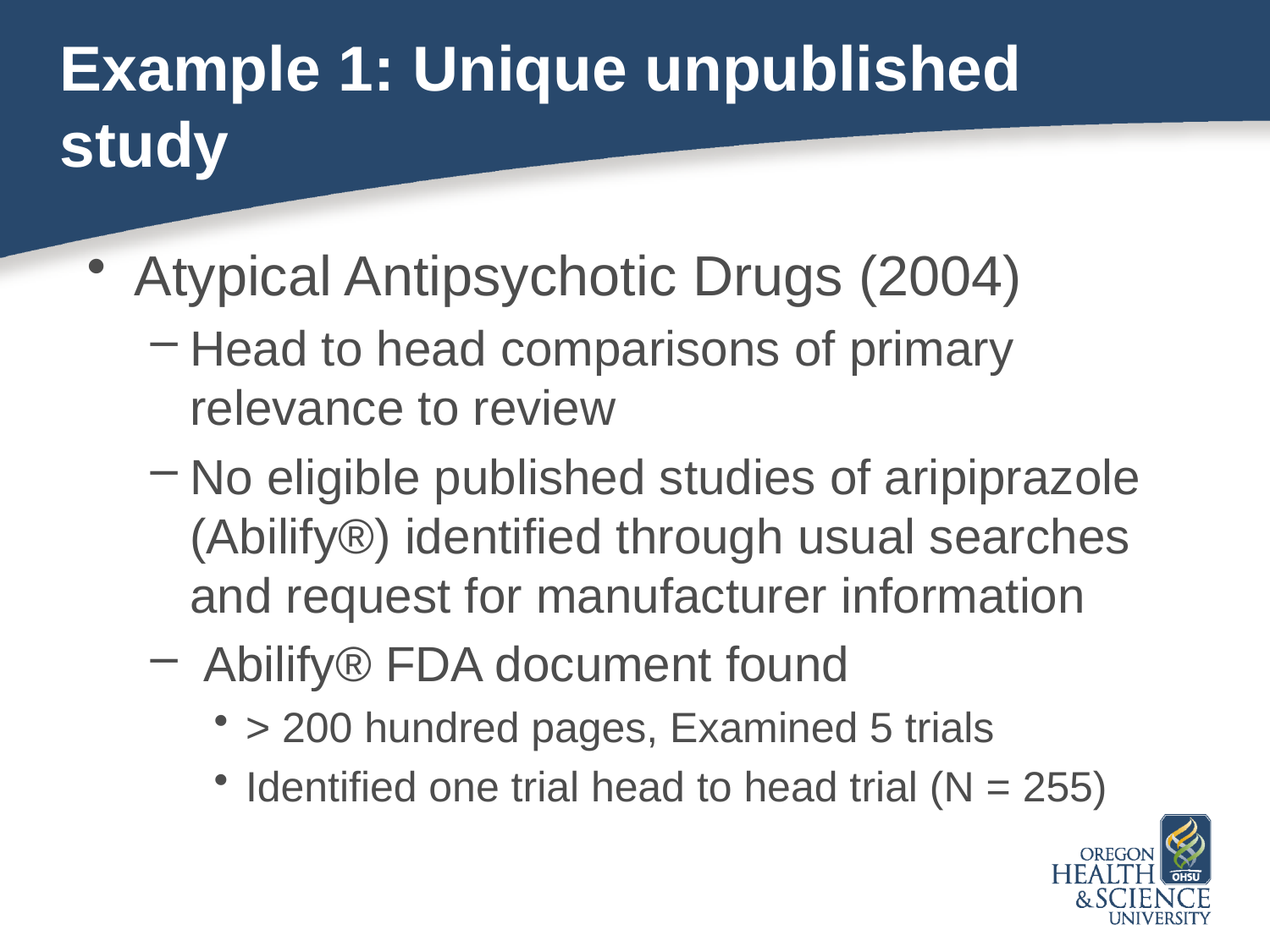

# Example 1: Unique unpublished study
Atypical Antipsychotic Drugs (2004)
Head to head comparisons of primary relevance to review
No eligible published studies of aripiprazole (Abilify®) identified through usual searches and request for manufacturer information
 Abilify® FDA document found
> 200 hundred pages, Examined 5 trials
Identified one trial head to head trial (N = 255)